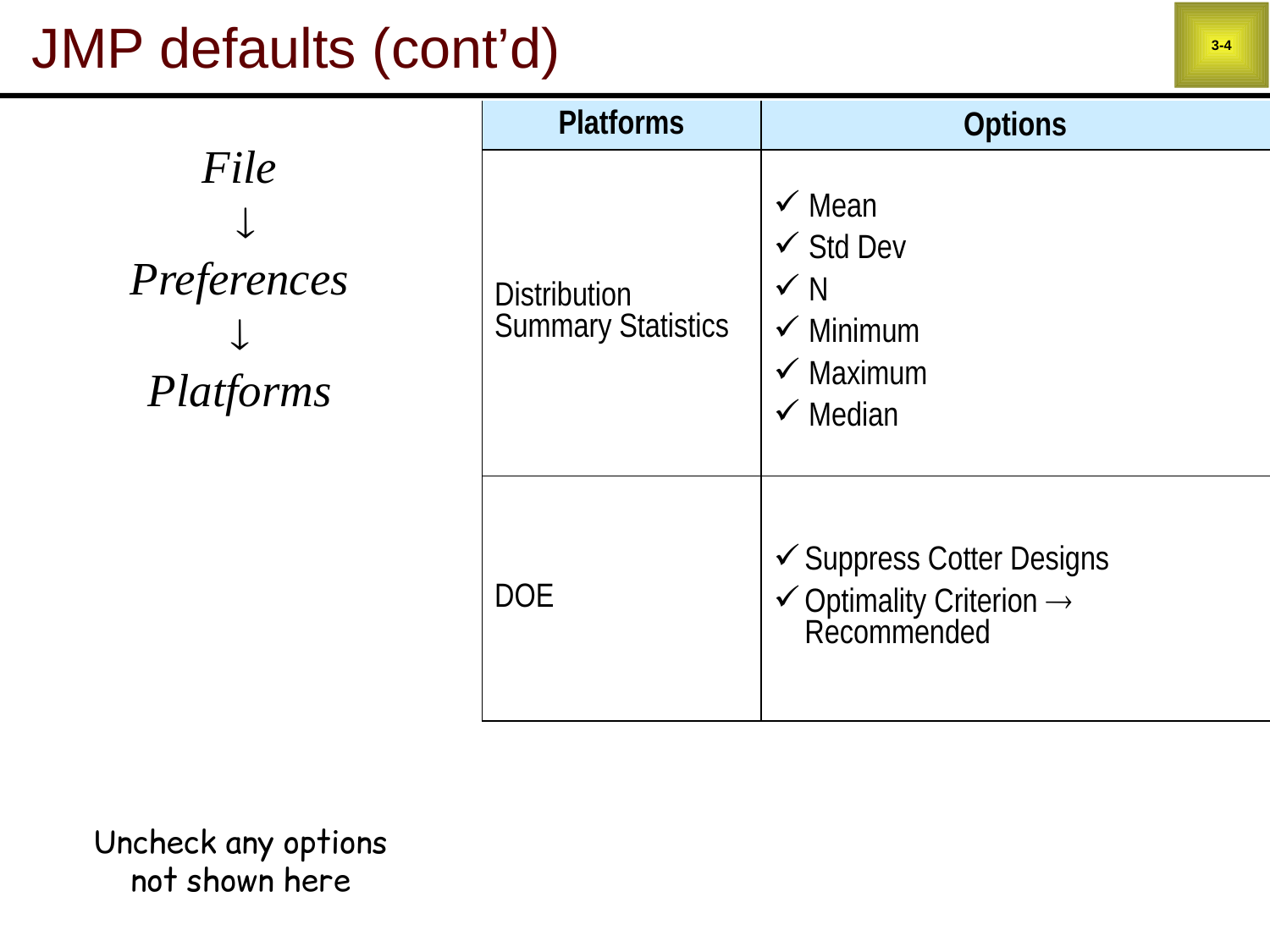

# JMP defaults (cont’d)
| Platforms | Options |
| --- | --- |
| Distribution Summary Statistics | Mean Std Dev N Minimum Maximum Median |
| DOE | Suppress Cotter Designs Optimality Criterion → Recommended |
File
 ↓
Preferences
↓
Platforms
Uncheck any options
not shown here